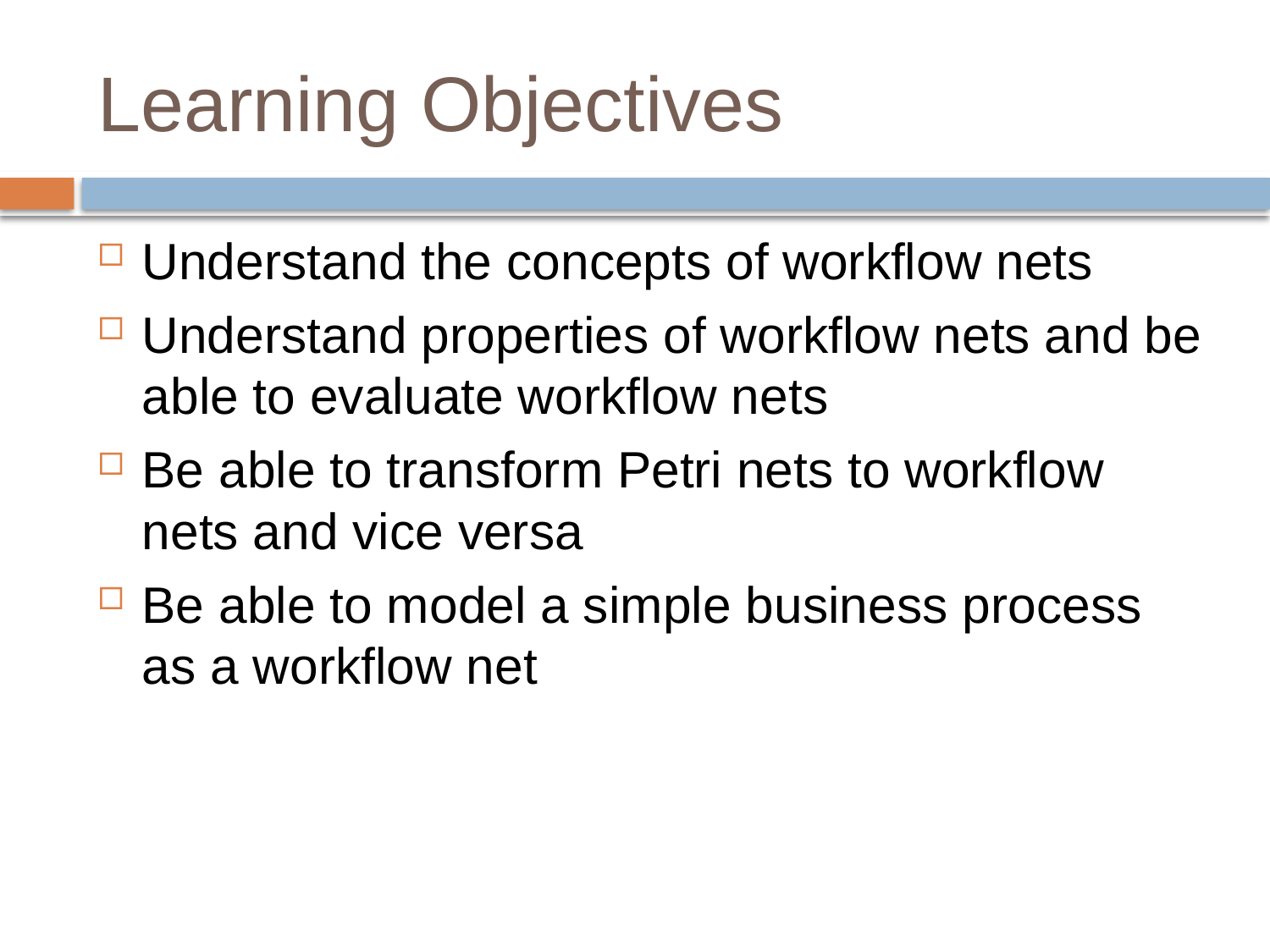

# Learning Objectives
Understand the concepts of workflow nets
Understand properties of workflow nets and be able to evaluate workflow nets
Be able to transform Petri nets to workflow nets and vice versa
Be able to model a simple business process as a workflow net